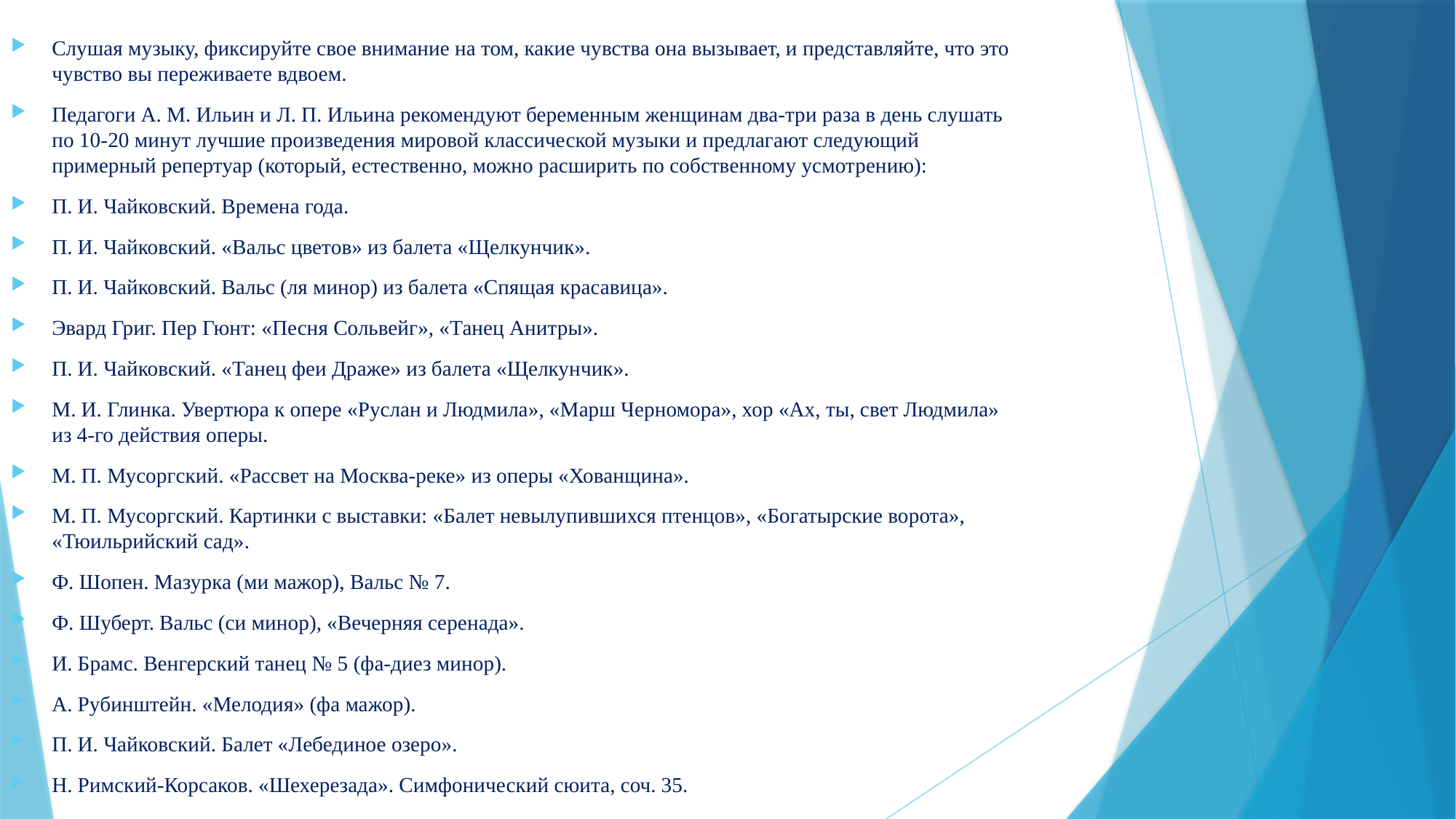

Слушая музыку, фиксируйте свое внимание на том, какие чувства она вызывает, и представляйте, что это чувство вы переживаете вдвоем.
Педагоги А. М. Ильин и Л. П. Ильина рекомендуют беременным женщинам два-три раза в день слушать по 10-20 минут лучшие произведения мировой классической музыки и предлагают следующий примерный репертуар (который, естественно, можно расширить по собственному усмотрению):
П. И. Чайковский. Времена года.
П. И. Чайковский. «Вальс цветов» из балета «Щелкунчик».
П. И. Чайковский. Вальс (ля минор) из балета «Спящая красавица».
Эвард Григ. Пер Гюнт: «Песня Сольвейг», «Танец Анитры».
П. И. Чайковский. «Танец феи Драже» из балета «Щелкунчик».
М. И. Глинка. Увертюра к опере «Руслан и Людмила», «Марш Черномора», хор «Ах, ты, свет Людмила» из 4-го действия оперы.
М. П. Мусоргский. «Рассвет на Москва-реке» из оперы «Хованщина».
М. П. Мусоргский. Картинки с выставки: «Балет невылупившихся птенцов», «Богатырские ворота», «Тюильрийский сад».
Ф. Шопен. Мазурка (ми мажор), Вальс № 7.
Ф. Шуберт. Вальс (си минор), «Вечерняя серенада».
И. Брамс. Венгерский танец № 5 (фа-диез минор).
А. Рубинштейн. «Мелодия» (фа мажор).
П. И. Чайковский. Балет «Лебединое озеро».
Н. Римский-Корсаков. «Шехерезада». Симфонический сюита, соч. 35.